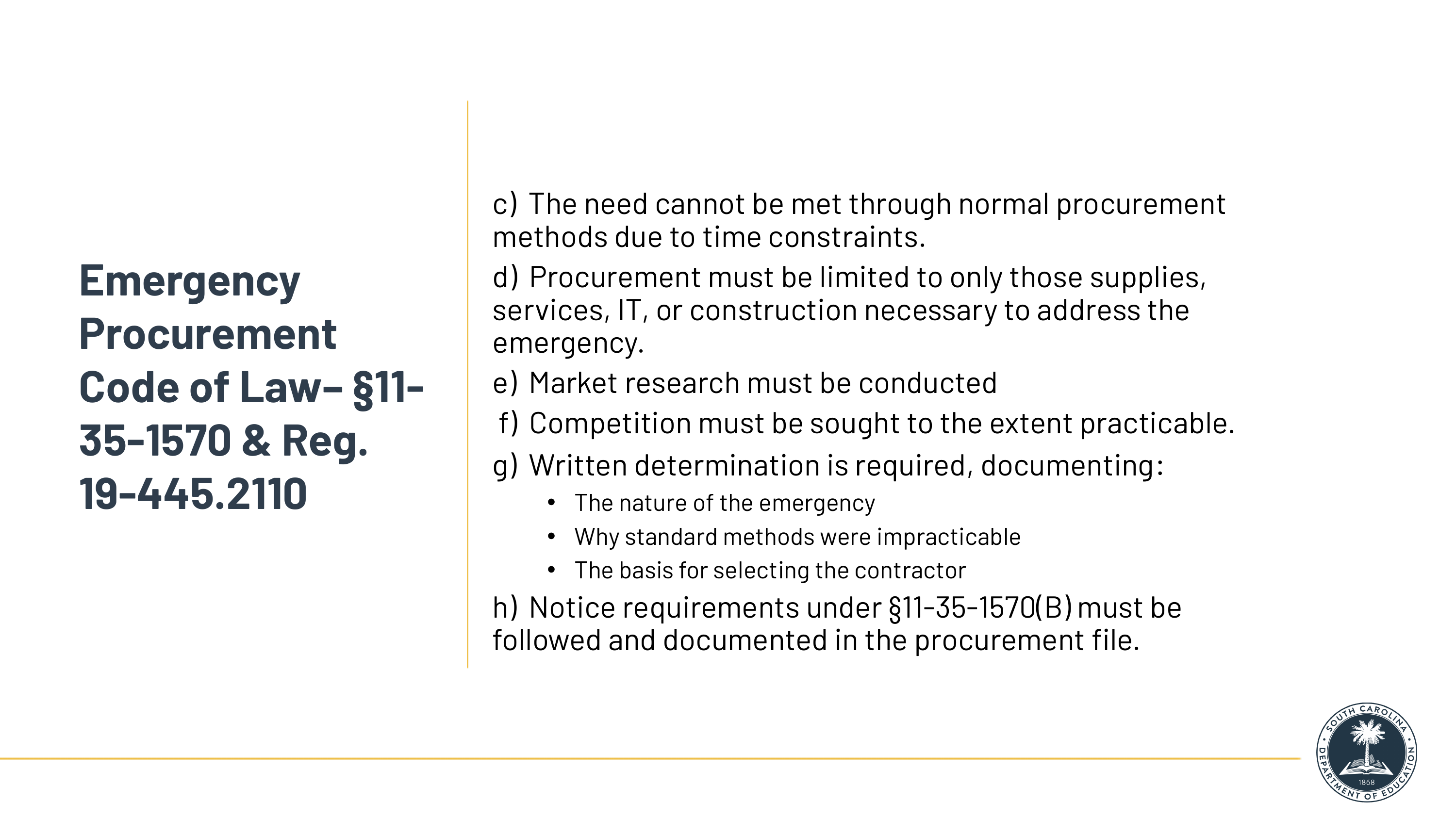

c)  The need cannot be met through normal procurement methods due to time constraints.
d)  Procurement must be limited to only those supplies, services, IT, or construction necessary to address the emergency.
e)  Market research must be conducted
 f)  Competition must be sought to the extent practicable.
g)  Written determination is required, documenting:
The nature of the emergency
Why standard methods were impracticable
The basis for selecting the contractor
h)  Notice requirements under §11-35-1570(B) must be followed and documented in the procurement file.

# Emergency Procurement Code of Law– §11-35-1570 & Reg. 19-445.2110